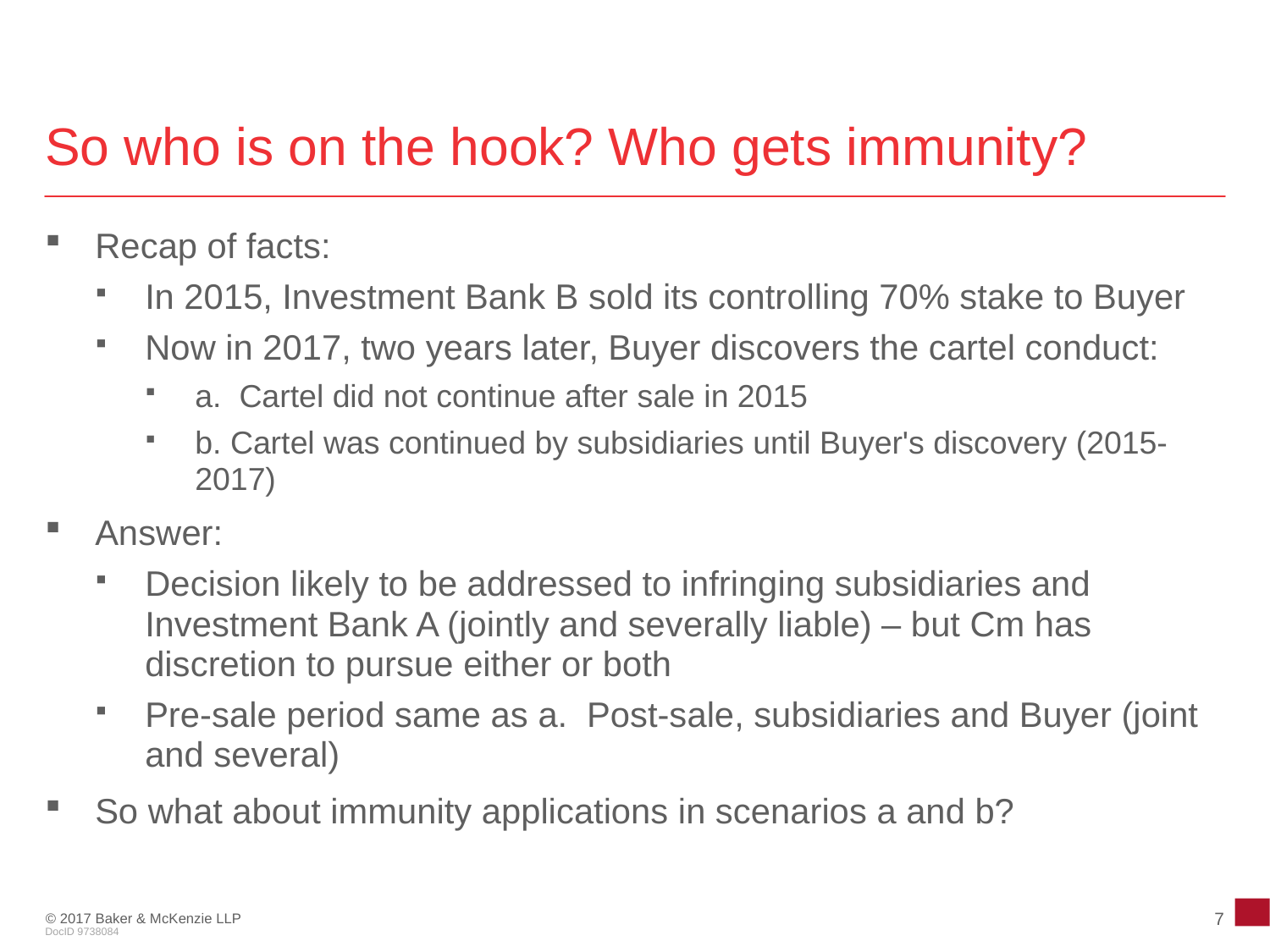

# So who is on the hook? Who gets immunity?
Recap of facts:
In 2015, Investment Bank B sold its controlling 70% stake to Buyer
Now in 2017, two years later, Buyer discovers the cartel conduct:
a.  Cartel did not continue after sale in 2015
b. Cartel was continued by subsidiaries until Buyer's discovery (2015-2017)
Answer:
Decision likely to be addressed to infringing subsidiaries and Investment Bank A (jointly and severally liable) – but Cm has discretion to pursue either or both
Pre-sale period same as a.  Post-sale, subsidiaries and Buyer (joint and several)
So what about immunity applications in scenarios a and b?
7